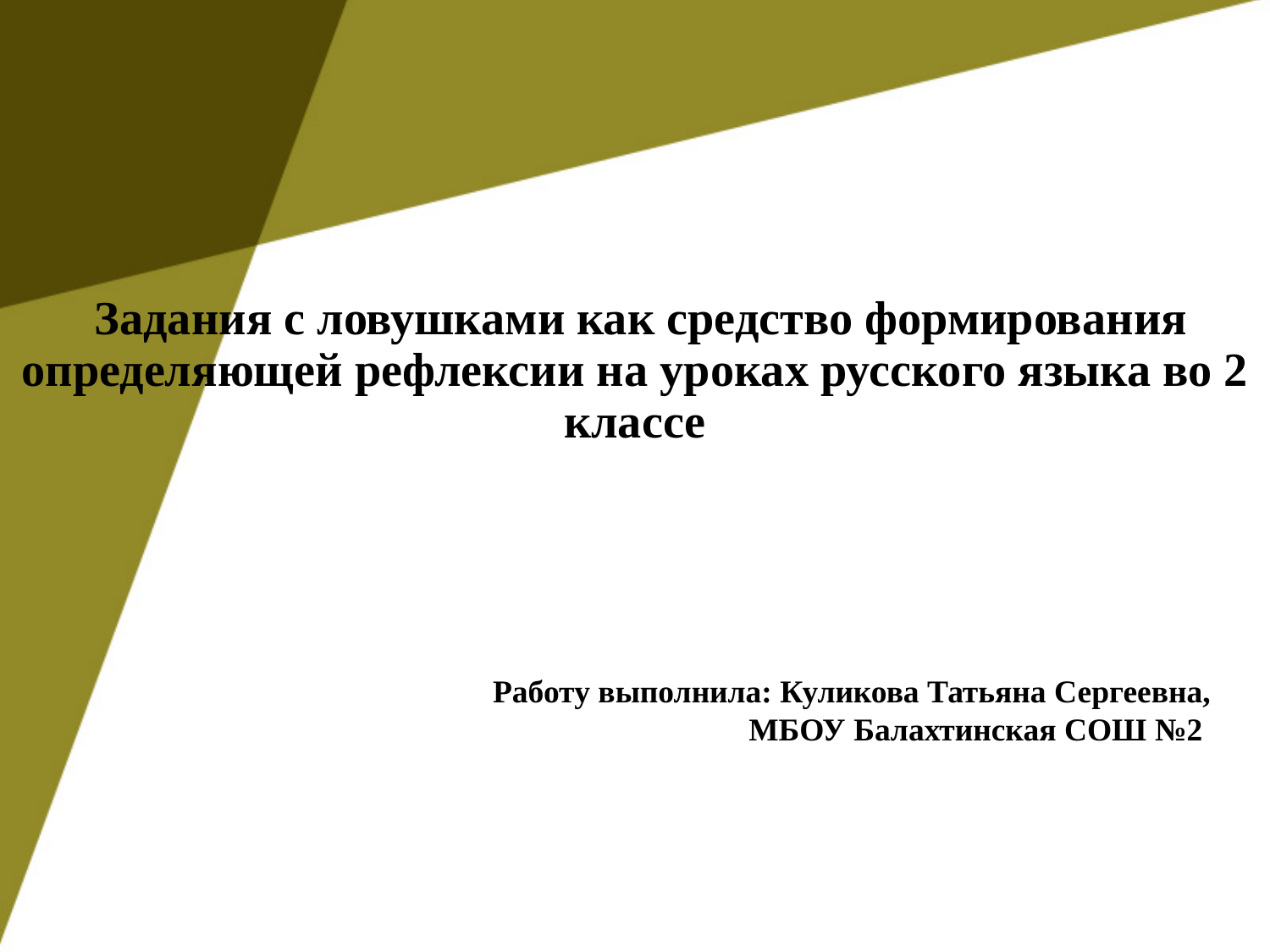

# Задания с ловушками как средство формирования определяющей рефлексии на уроках русского языка во 2 классе
Работу выполнила: Куликова Татьяна Сергеевна, МБОУ Балахтинская СОШ №2